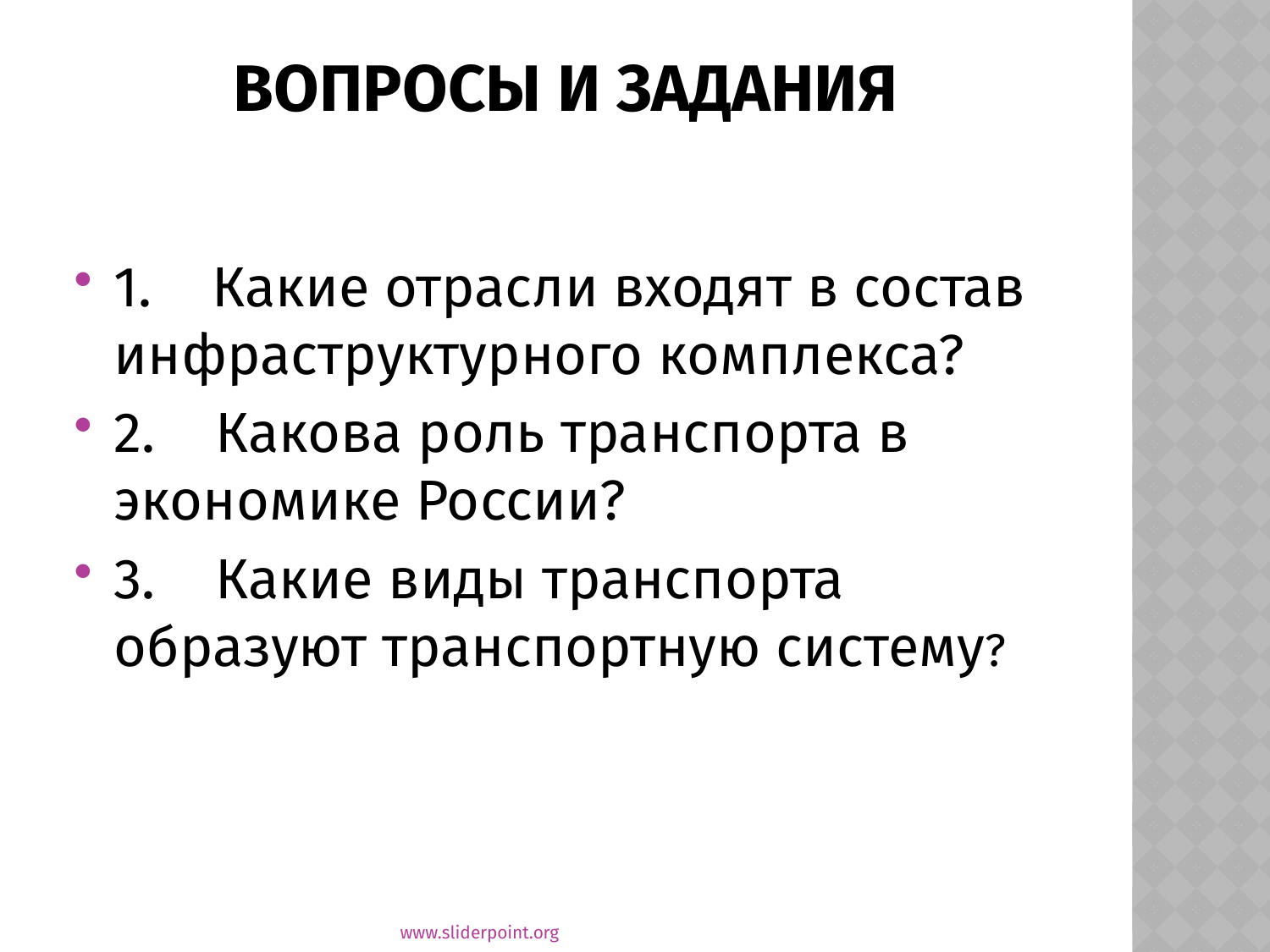

# Вопросы и задания

1.    Какие отрасли входят в состав инфраструктурного комплекса?
2.    Какова роль транспорта в экономике России?
3.    Какие виды транспорта образуют транспортную систему?
www.sliderpoint.org